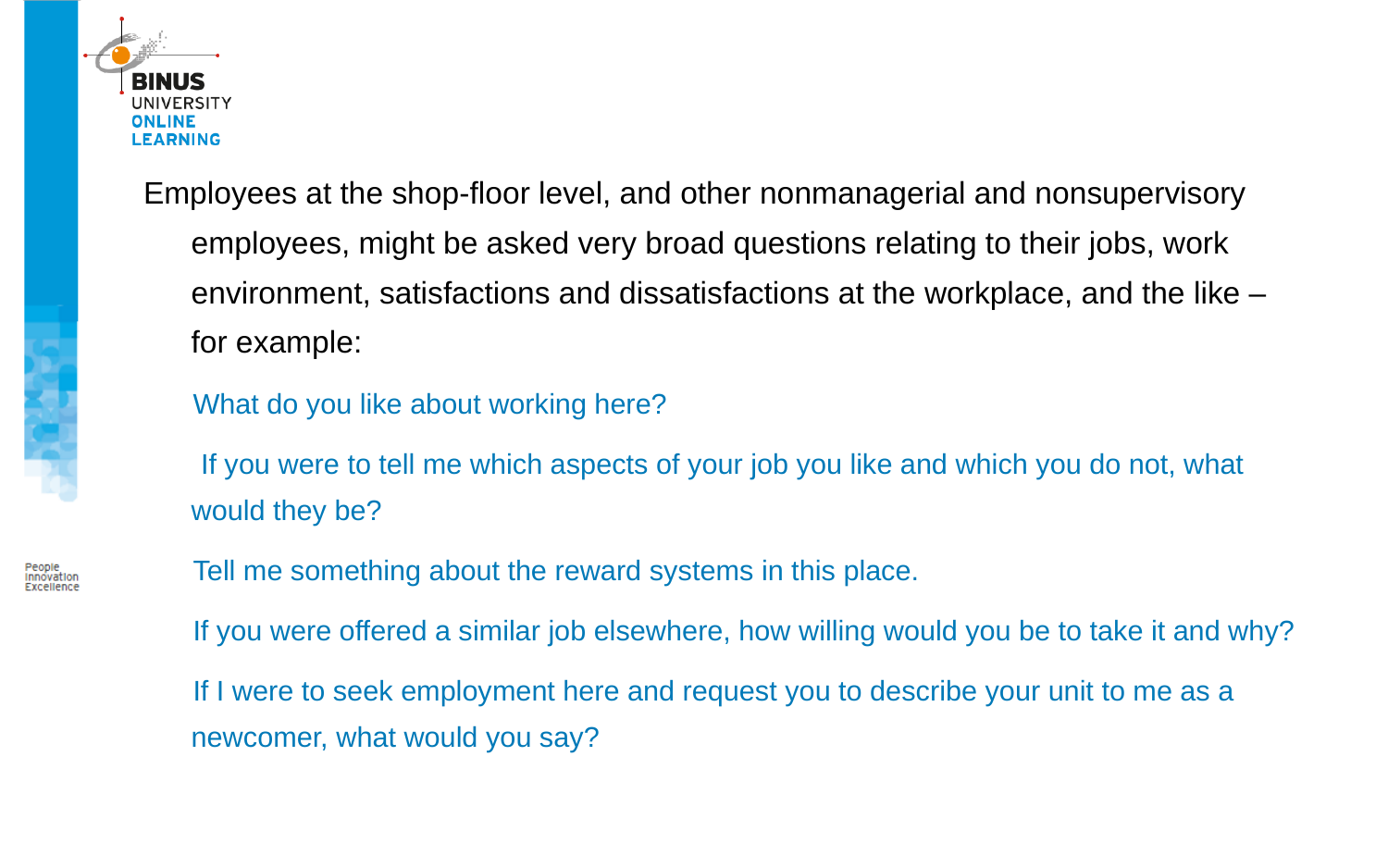

Employees at the shop‐floor level, and other nonmanagerial and nonsupervisory employees, might be asked very broad questions relating to their jobs, work environment, satisfactions and dissatisfactions at the workplace, and the like – for example:
What do you like about working here?
 If you were to tell me which aspects of your job you like and which you do not, what would they be?
Tell me something about the reward systems in this place.
If you were offered a similar job elsewhere, how willing would you be to take it and why?
If I were to seek employment here and request you to describe your unit to me as a newcomer, what would you say?